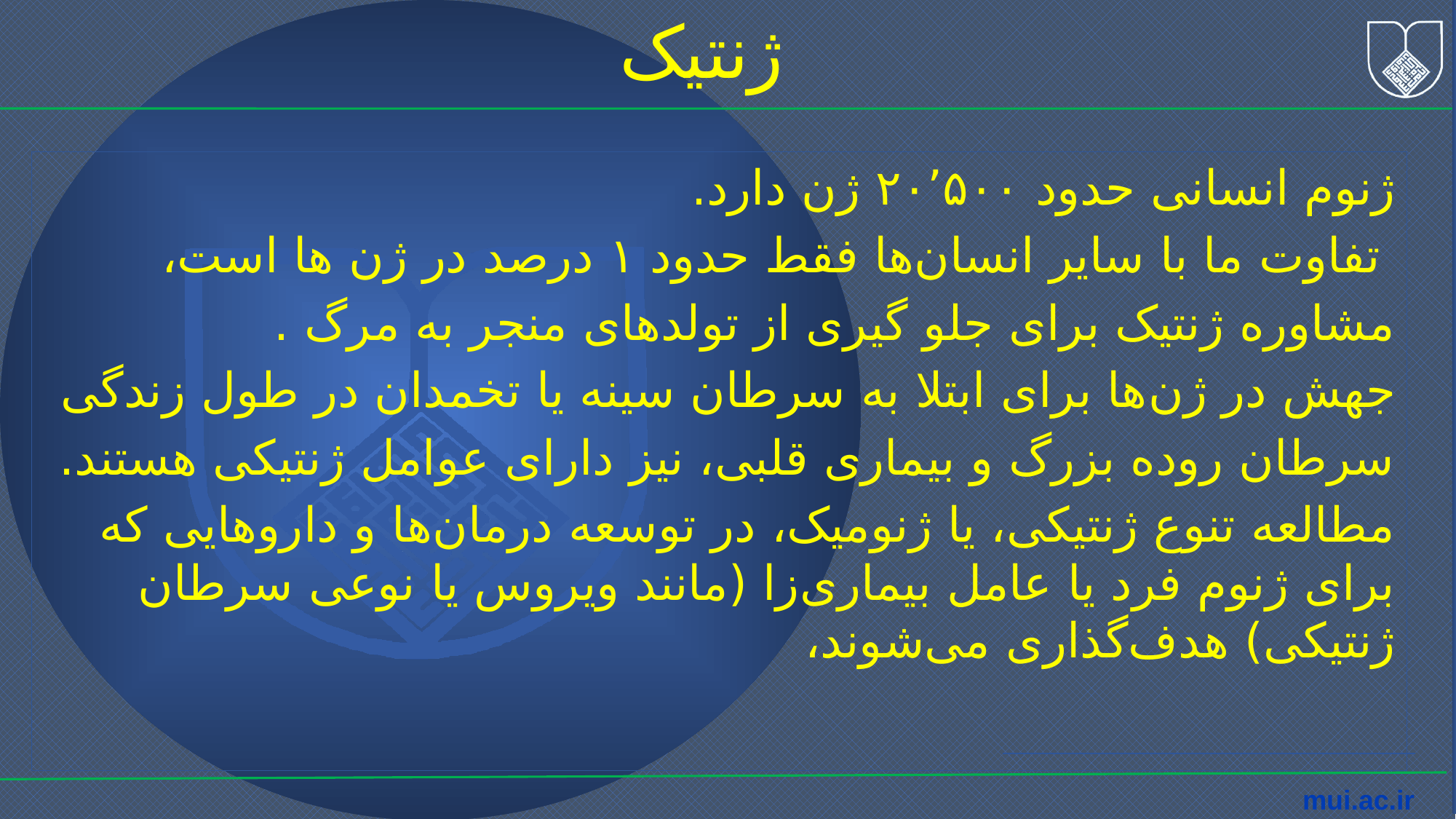

ژنتیک
ژنوم انسانی حدود ۲۰٬۵۰۰ ژن دارد.
 تفاوت ما با سایر انسان‌ها فقط حدود ۱ درصد در ژن ها است،
مشاوره ژنتیک برای جلو گیری از تولدهای منجر به مرگ .
جهش در ژن‌ها برای ابتلا به سرطان سینه یا تخمدان در طول زندگی
سرطان روده بزرگ و بیماری قلبی، نیز دارای عوامل ژنتیکی هستند.
مطالعه تنوع ژنتیکی، یا ژنومیک، در توسعه درمان‌ها و داروهایی که برای ژنوم فرد یا عامل بیماری‌زا (مانند ویروس یا نوعی سرطان ژنتیکی) هدف‌گذاری می‌شوند،